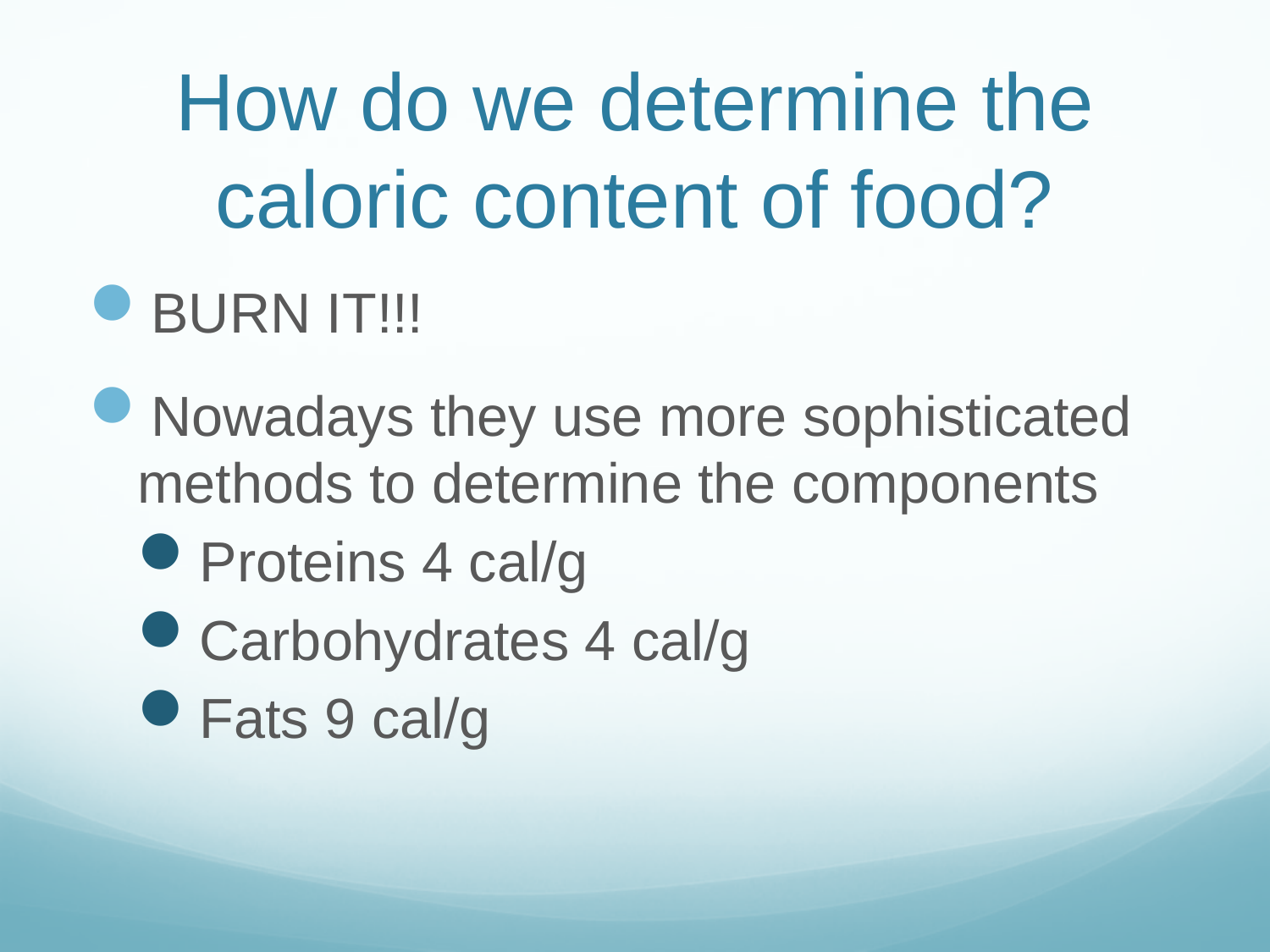

# How do we determine the caloric content of food?
BURN IT!!!
Nowadays they use more sophisticated methods to determine the components
Proteins 4 cal/g
Carbohydrates 4 cal/g
Fats 9 cal/g